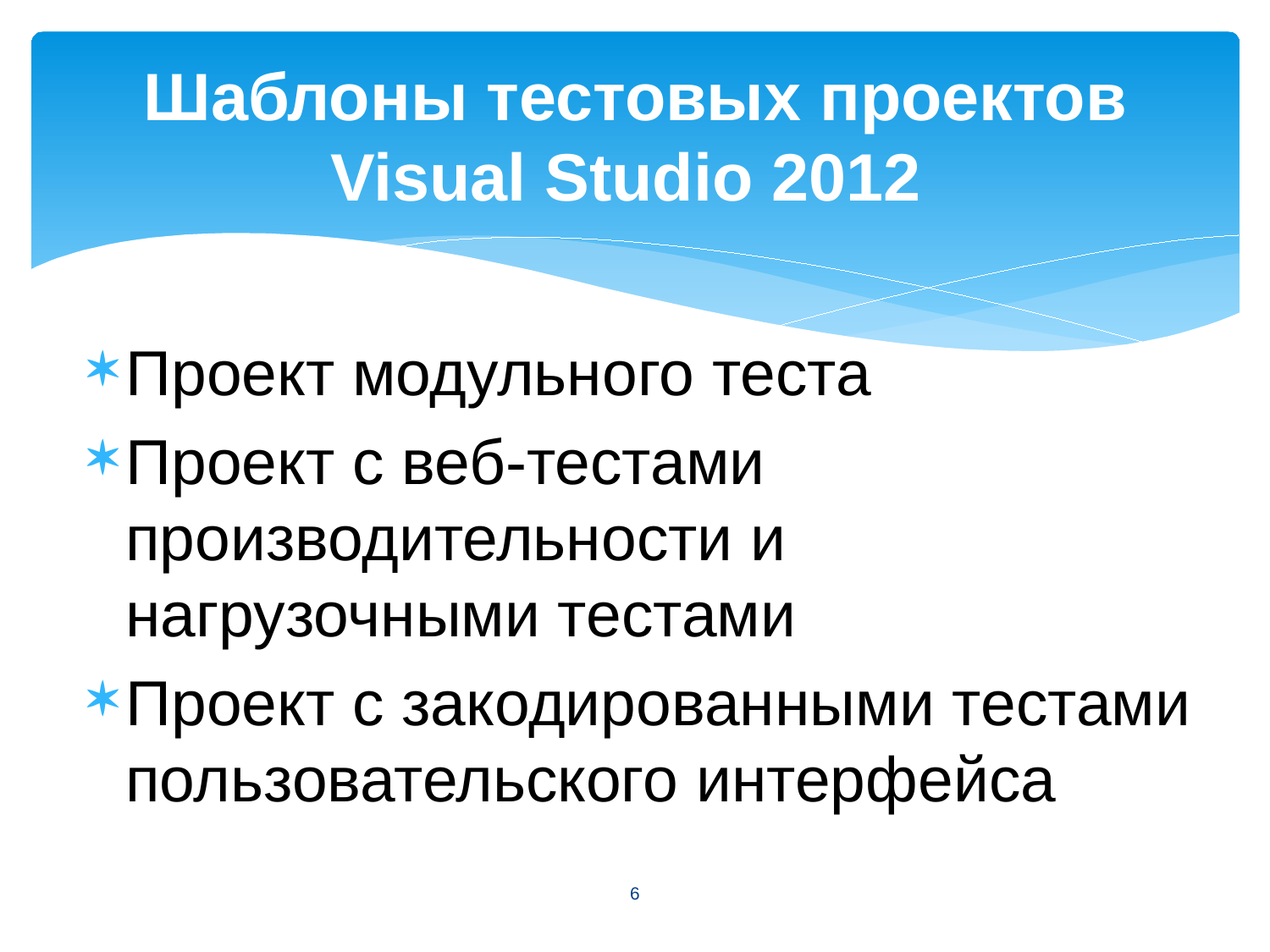

# Шаблоны тестовых проектов Visual Studio 2012
Проект модульного теста
Проект с веб-тестами производительности и нагрузочными тестами
Проект с закодированными тестами пользовательского интерфейса
6